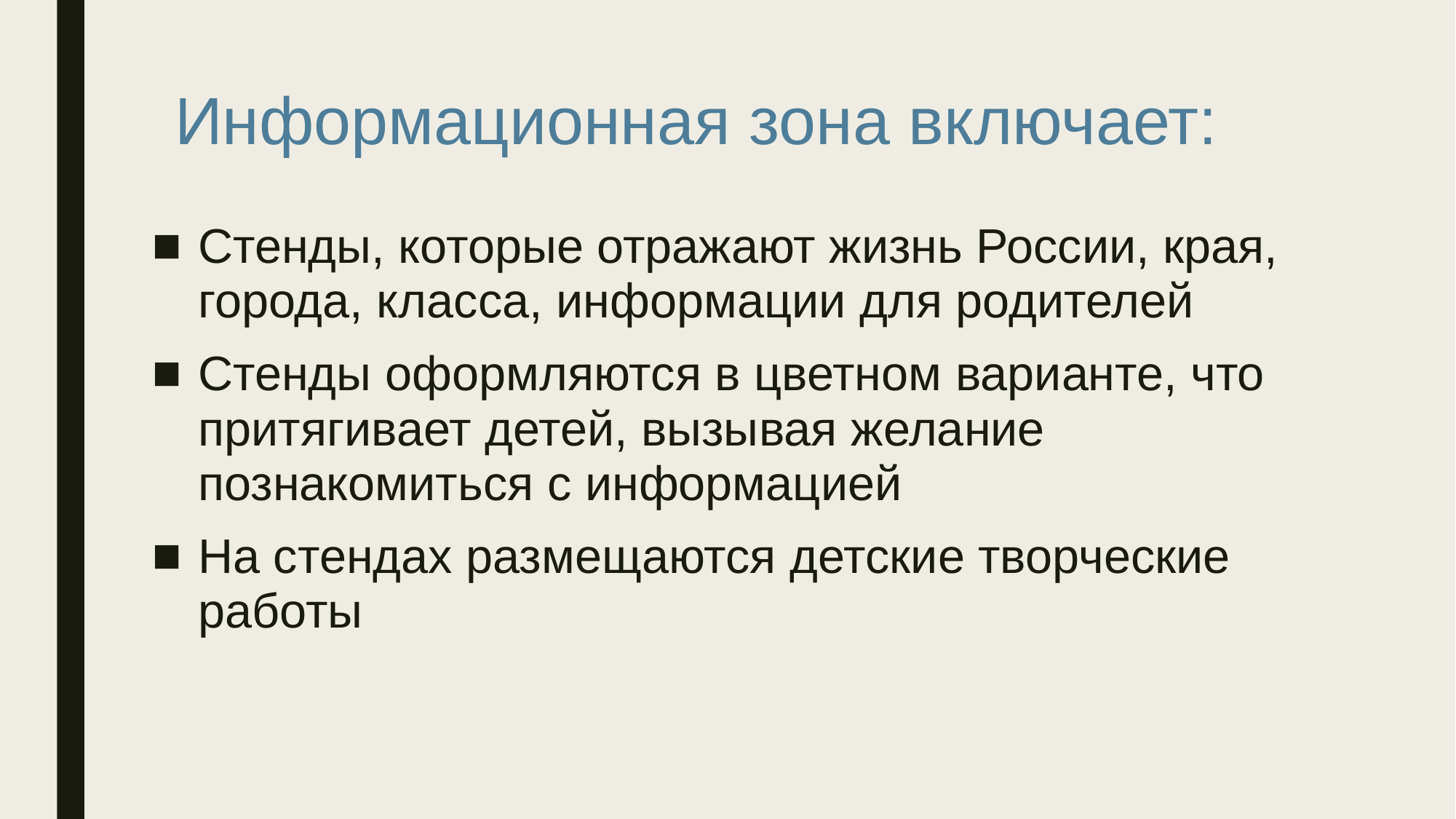

# Информационная зона включает:
Стенды, которые отражают жизнь России, края, города, класса, информации для родителей
Стенды оформляются в цветном варианте, что притягивает детей, вызывая желание познакомиться с информацией
На стендах размещаются детские творческие работы